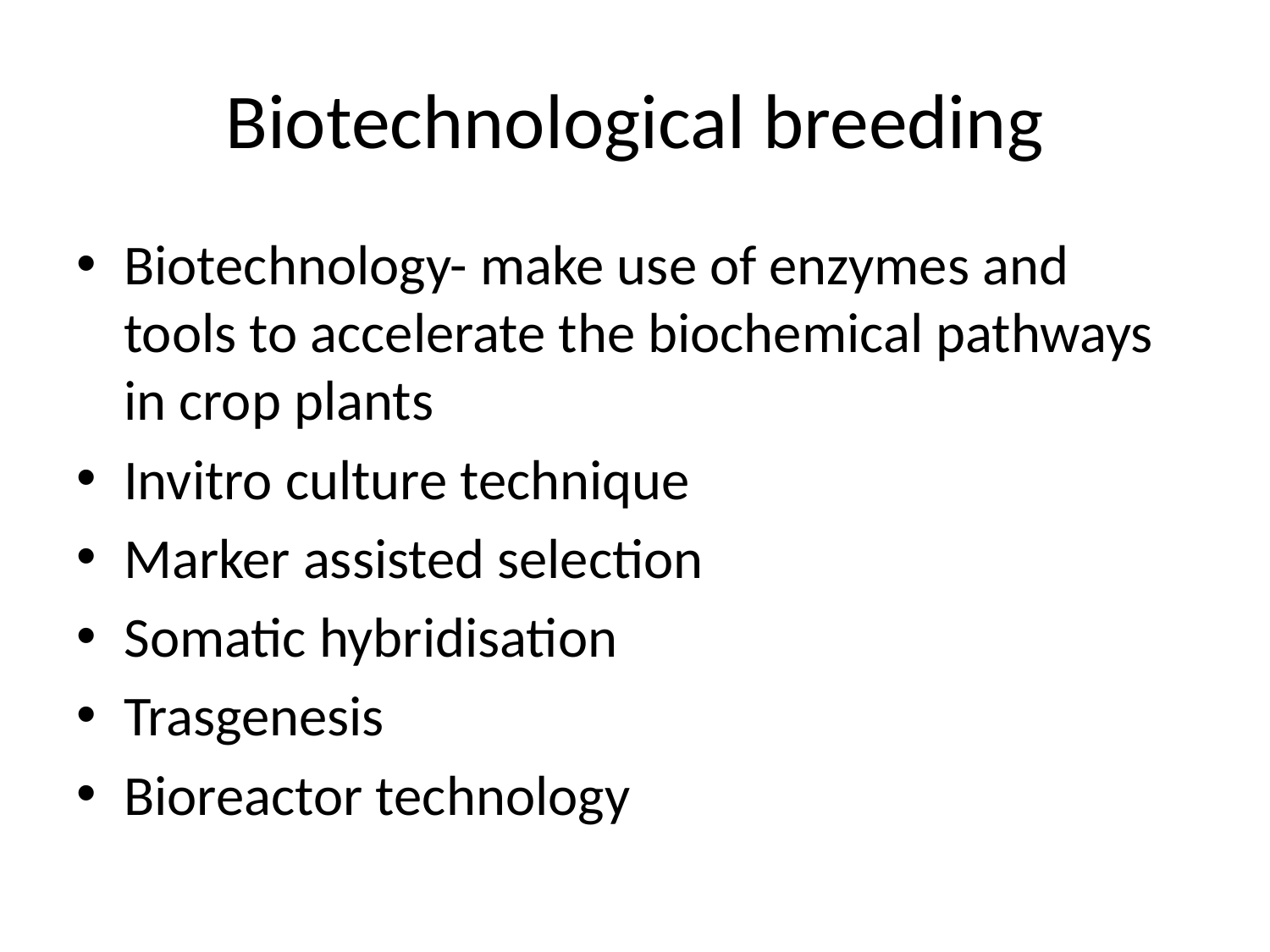

# Biotechnological breeding
Biotechnology- make use of enzymes and tools to accelerate the biochemical pathways in crop plants
Invitro culture technique
Marker assisted selection
Somatic hybridisation
Trasgenesis
Bioreactor technology